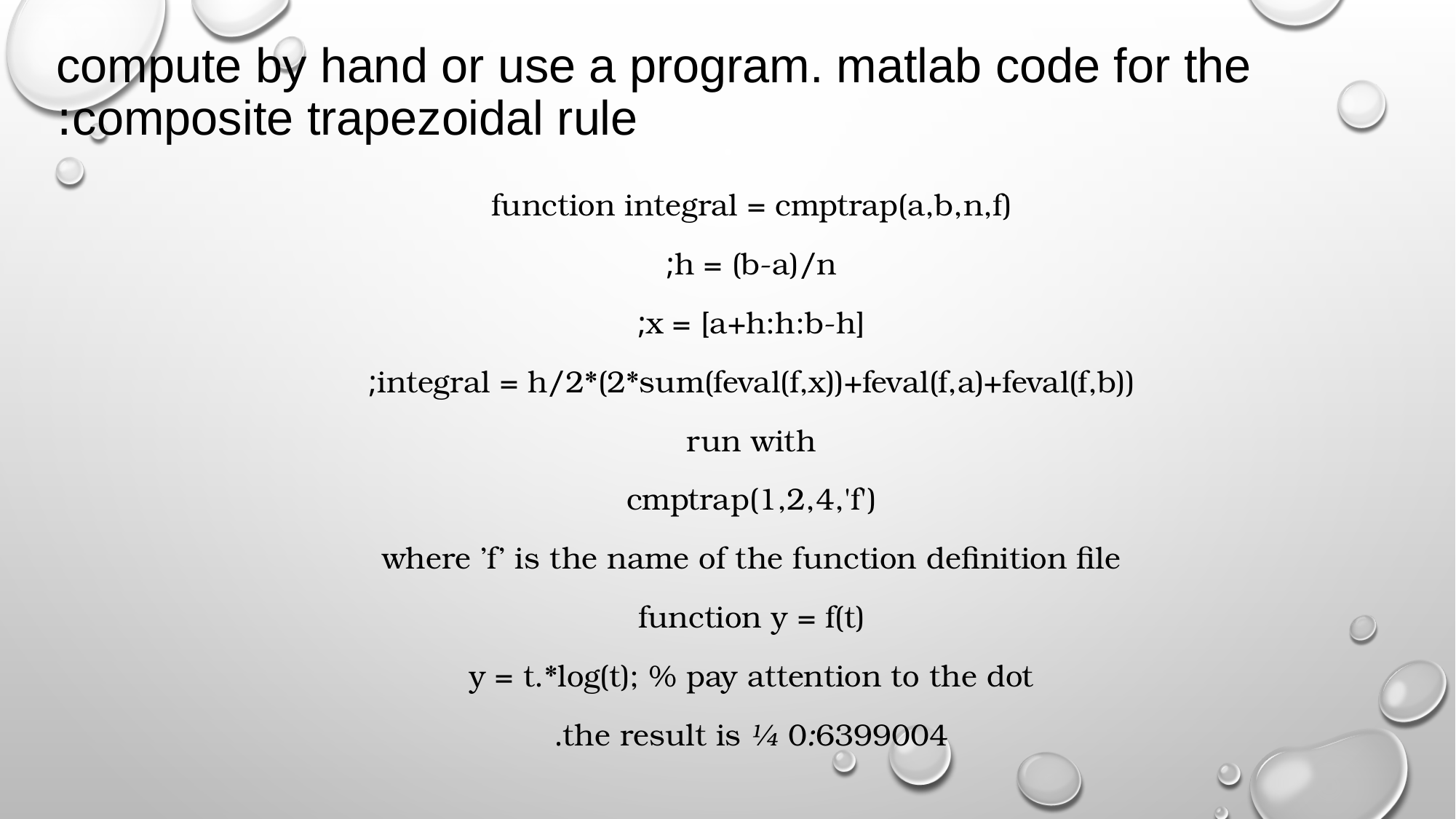

# compute by hand or use a program. matlab code for the     composite trapezoidal rule:
function integral = cmptrap(a,b,n,f)
h = (b-a)/n;
x = [a+h:h:b-h];
integral = h/2*(2*sum(feval(f,x))+feval(f,a)+feval(f,b));
run with
cmptrap(1,2,4,'f')
where ’f’ is the name of the function definition file
function y = f(t)
y = t.*log(t); % pay attention to the dot
the result is ¼ 0:6399004.